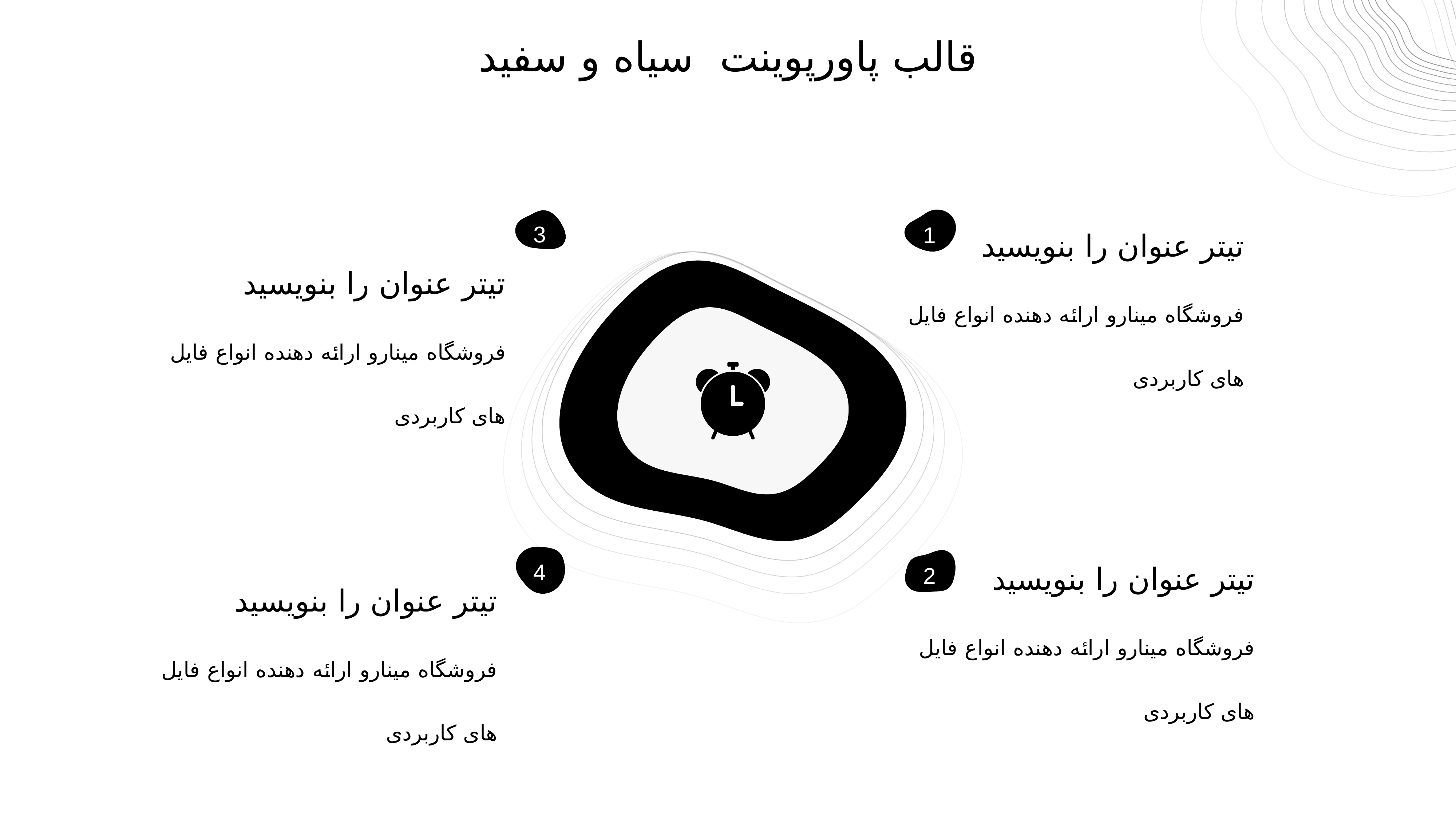

قالب پاورپوینت  سیاه و سفید
تیتر عنوان را بنویسید
فروشگاه مینارو ارائه دهنده انواع فایل های کاربردی

3
1
تیتر عنوان را بنویسید
فروشگاه مینارو ارائه دهنده انواع فایل های کاربردی

تیتر عنوان را بنویسید
فروشگاه مینارو ارائه دهنده انواع فایل های کاربردی

4
2
تیتر عنوان را بنویسید
فروشگاه مینارو ارائه دهنده انواع فایل های کاربردی